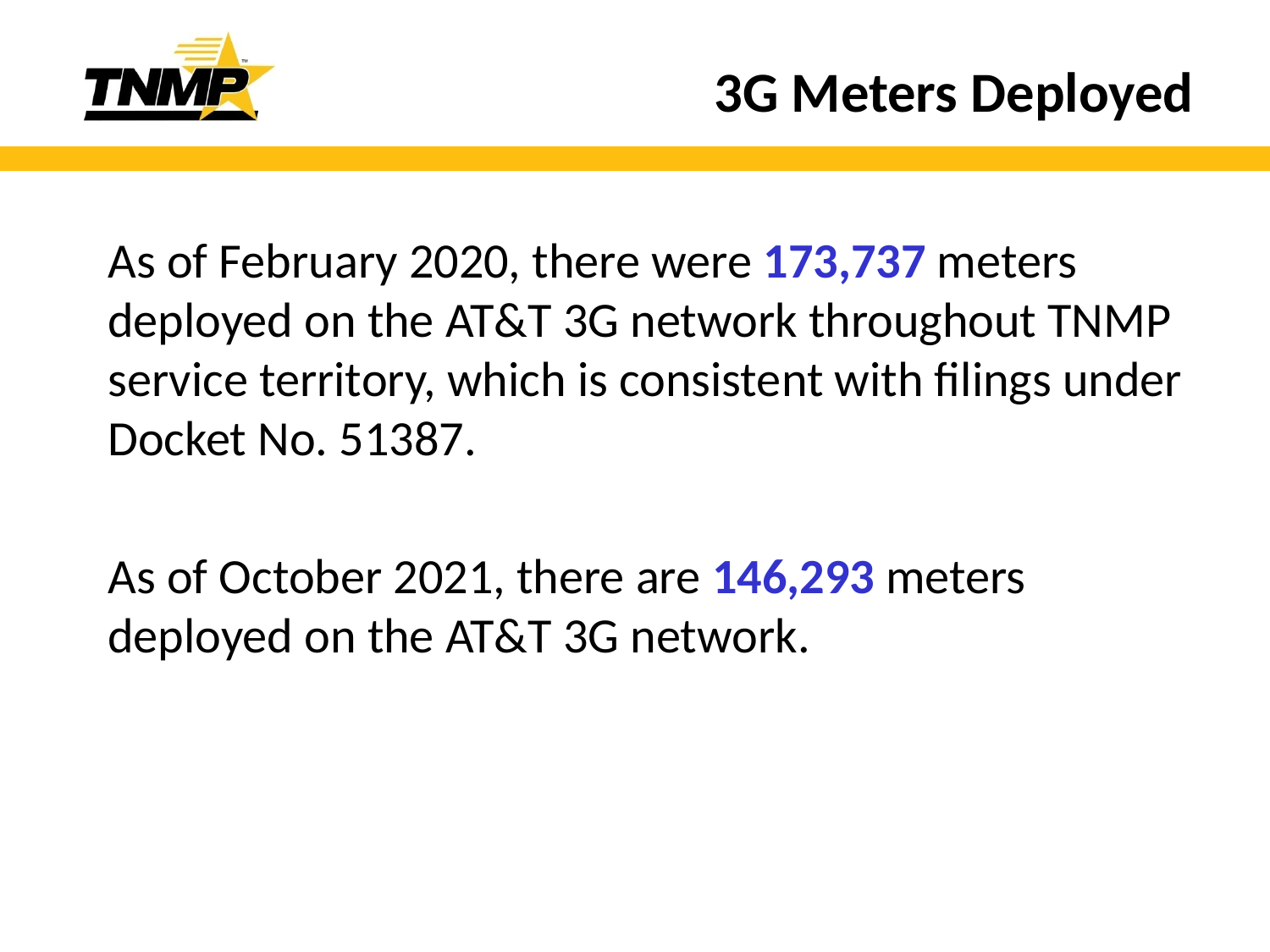

# 3G Meters Deployed
As of February 2020, there were 173,737 meters deployed on the AT&T 3G network throughout TNMP service territory, which is consistent with filings under Docket No. 51387.

As of October 2021, there are 146,293 meters deployed on the AT&T 3G network.